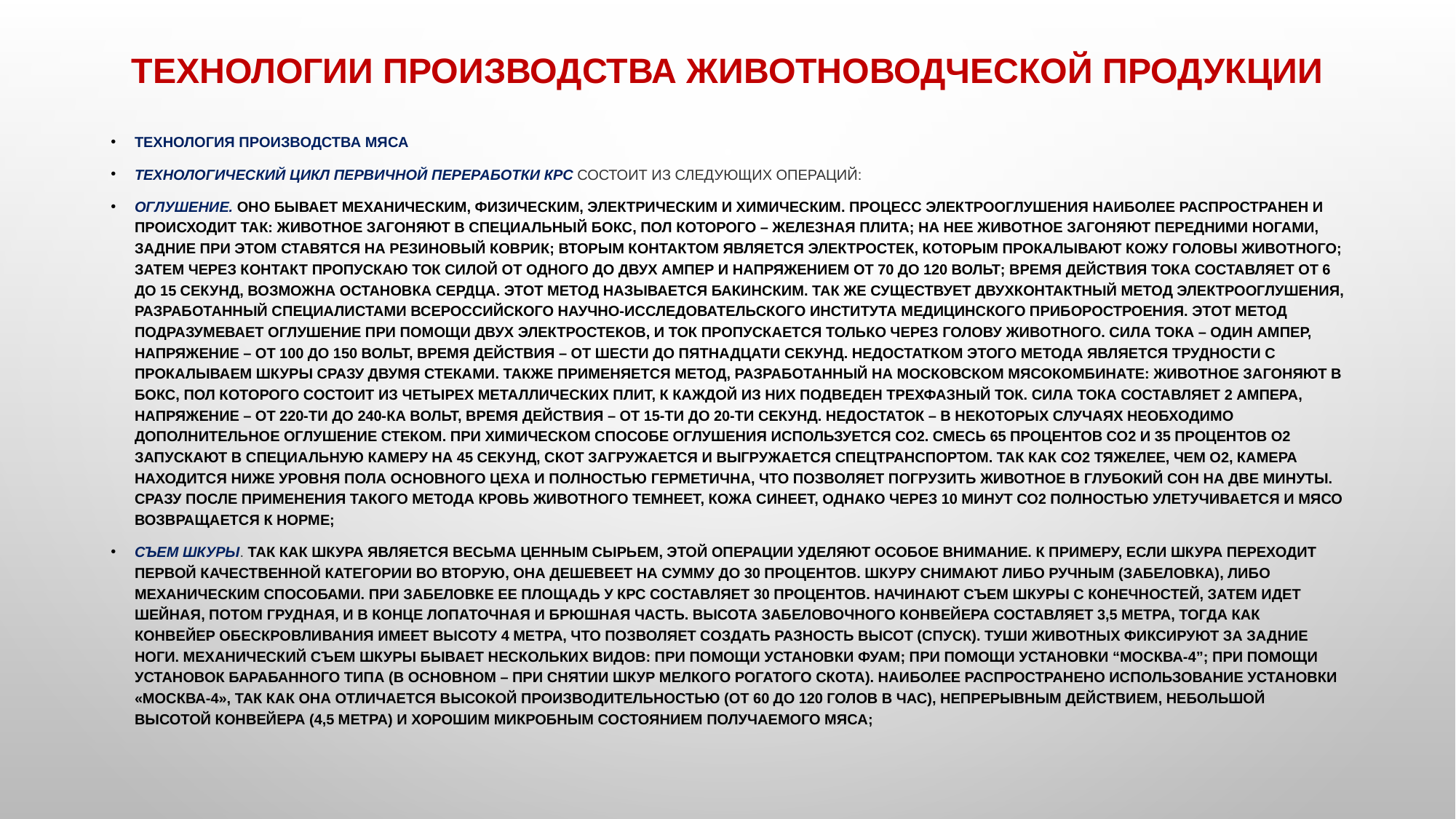

# Технологии производства животноводческой продукции
Технология производства мяса
Технологический цикл первичной переработки КРС состоит из следующих операций:
оглушение. Оно бывает механическим, физическим, электрическим и химическим. Процесс электрооглушения наиболее распространен и происходит так: животное загоняют в специальный бокс, пол которого – железная плита; на нее животное загоняют передними ногами, задние при этом ставятся на резиновый коврик; вторым контактом является электростек, которым прокалывают кожу головы животного; затем через контакт пропускаю ток силой от одного до двух ампер и напряжением от 70 до 120 вольт; время действия тока составляет от 6 до 15 секунд, возможна остановка сердца. Этот метод называется бакинским. Так же существует двухконтактный метод электрооглушения, разработанный специалистами Всероссийского научно-исследовательского института медицинского приборостроения. Этот метод подразумевает оглушение при помощи двух электростеков, и ток пропускается только через голову животного. Сила тока – один ампер, напряжение – от 100 до 150 вольт, время действия – от шести до пятнадцати секунд. Недостатком этого метода является трудности с прокалываем шкуры сразу двумя стеками. Также применяется метод, разработанный на Московском мясокомбинате: животное загоняют в бокс, пол которого состоит из четырех металлических плит, к каждой из них подведен трехфазный ток. Сила тока составляет 2 ампера, напряжение – от 220-ти до 240-ка вольт, время действия – от 15-ти до 20-ти секунд. Недостаток – в некоторых случаях необходимо дополнительное оглушение стеком. При химическом способе оглушения используется СО2. Смесь 65 процентов СО2 и 35 процентов О2 запускают в специальную камеру на 45 секунд, скот загружается и выгружается спецтранспортом. Так как СО2 тяжелее, чем О2, камера находится ниже уровня пола основного цеха и полностью герметична, что позволяет погрузить животное в глубокий сон на две минуты. Сразу после применения такого метода кровь животного темнеет, кожа синеет, однако через 10 минут СО2 полностью улетучивается и мясо возвращается к норме;
съем шкуры. Так как шкура является весьма ценным сырьем, этой операции уделяют особое внимание. К примеру, если шкура переходит первой качественной категории во вторую, она дешевеет на сумму до 30 процентов. Шкуру снимают либо ручным (забеловка), либо механическим способами. При забеловке ее площадь у КРС составляет 30 процентов. Начинают съем шкуры с конечностей, затем идет шейная, потом грудная, и в конце лопаточная и брюшная часть. Высота забеловочного конвейера составляет 3,5 метра, тогда как конвейер обескровливания имеет высоту 4 метра, что позволяет создать разность высот (спуск). Туши животных фиксируют за задние ноги. Механический съем шкуры бывает нескольких видов: при помощи установки ФУАМ; при помощи установки “Москва-4”; при помощи установок барабанного типа (в основном – при снятии шкур мелкого рогатого скота). Наиболее распространено использование установки «Москва-4», так как она отличается высокой производительностью (от 60 до 120 голов в час), непрерывным действием, небольшой высотой конвейера (4,5 метра) и хорошим микробным состоянием получаемого мяса;